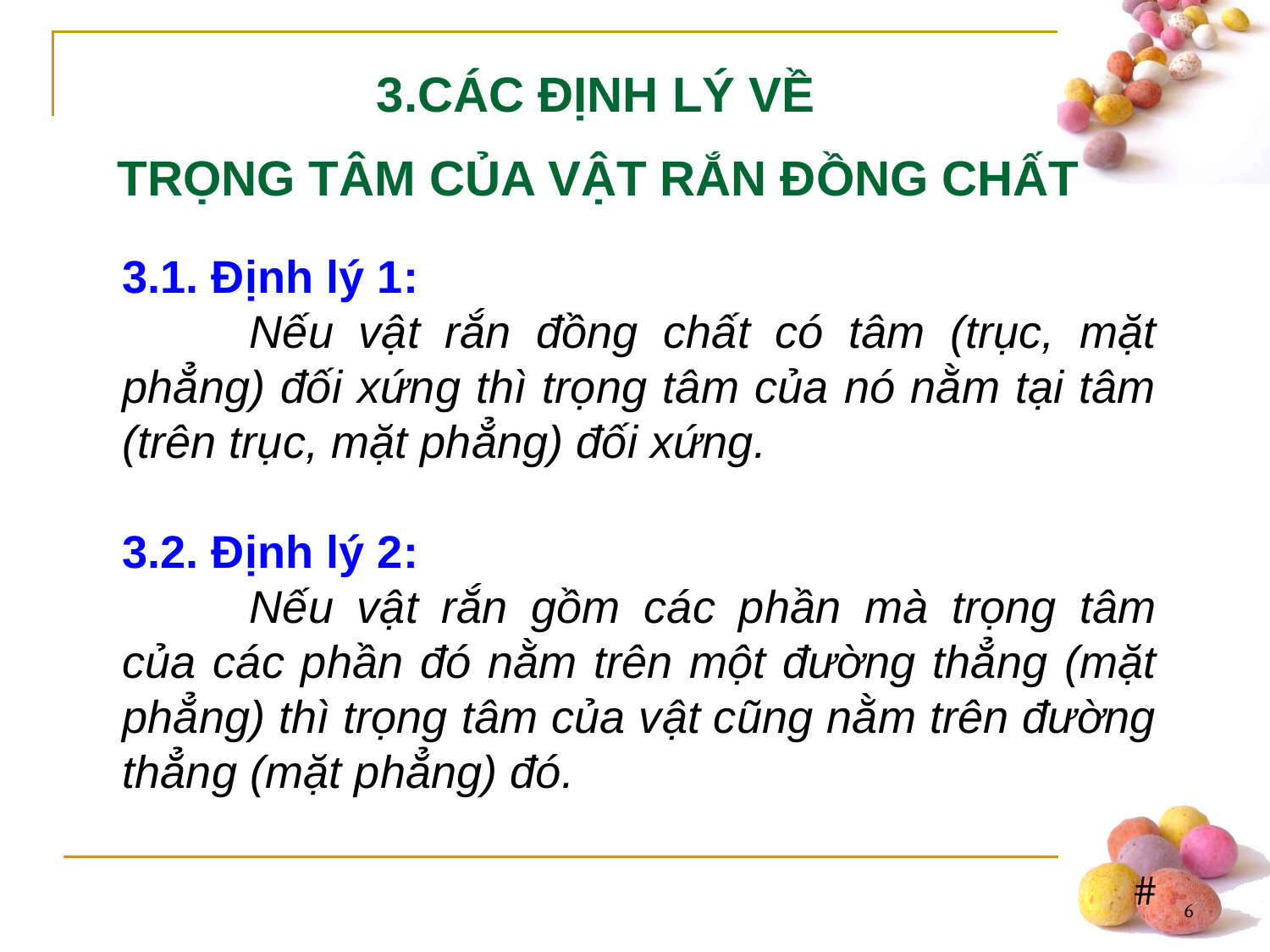

3.CÁC ĐỊNH LÝ VỀ
TRỌNG TÂM CỦA VẬT RẮN ĐỒNG CHẤT
3.1. Định lý 1:
	Nếu vật rắn đồng chất có tâm (trục, mặt phẳng) đối xứng thì trọng tâm của nó nằm tại tâm (trên trục, mặt phẳng) đối xứng.
3.2. Định lý 2:
	Nếu vật rắn gồm các phần mà trọng tâm của các phần đó nằm trên một đường thẳng (mặt phẳng) thì trọng tâm của vật cũng nằm trên đường thẳng (mặt phẳng) đó.
6